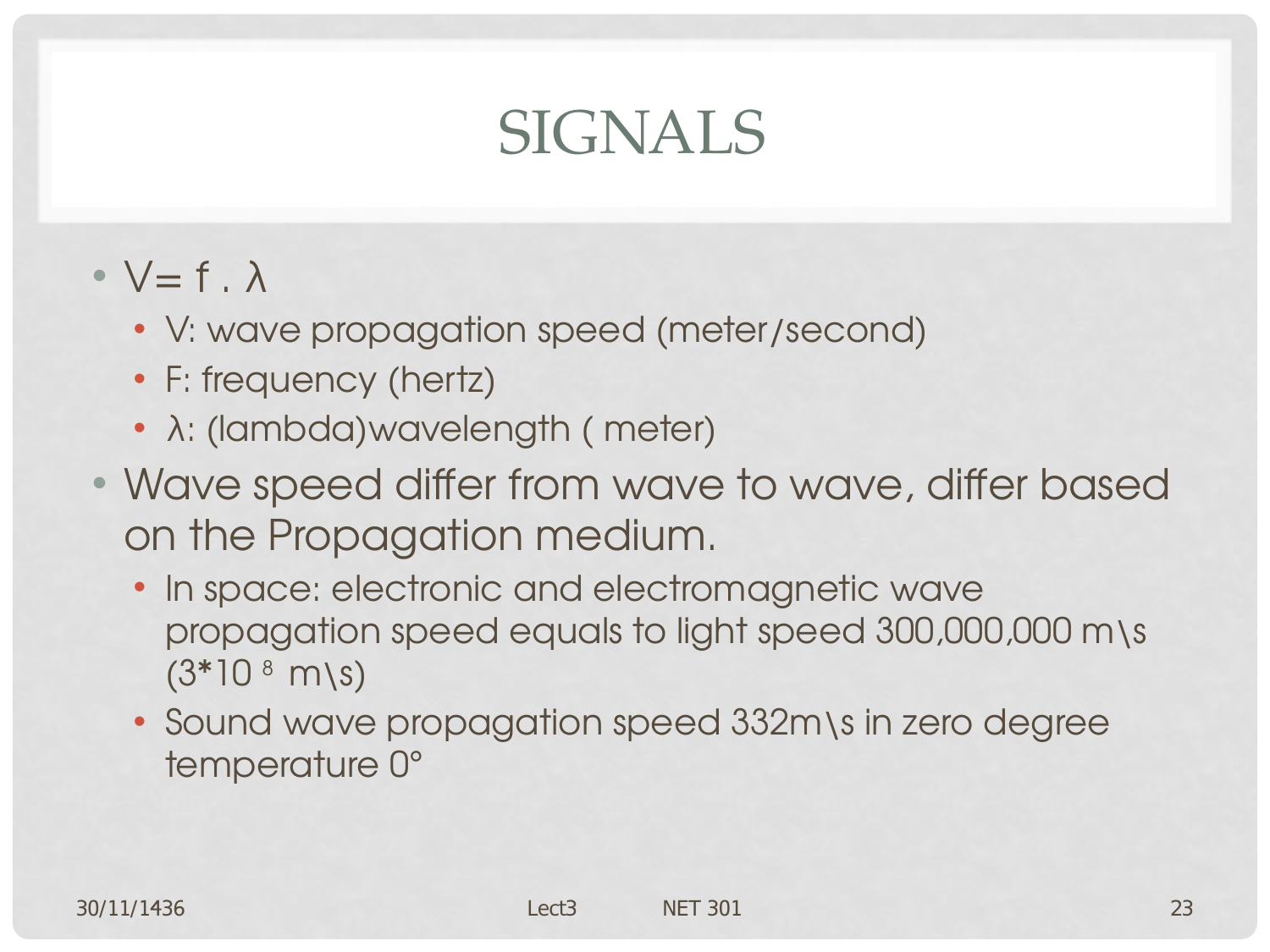

# Signals
V= f . λ
V: wave propagation speed (meter/second)
F: frequency (hertz)
λ: (lambda)wavelength ( meter)
Wave speed differ from wave to wave, differ based on the Propagation medium.
In space: electronic and electromagnetic wave propagation speed equals to light speed 300,000,000 m\s (3*10 8  m\s)
Sound wave propagation speed 332m\s in zero degree temperature 0°

30/11/1436
Lect3             NET 301
23